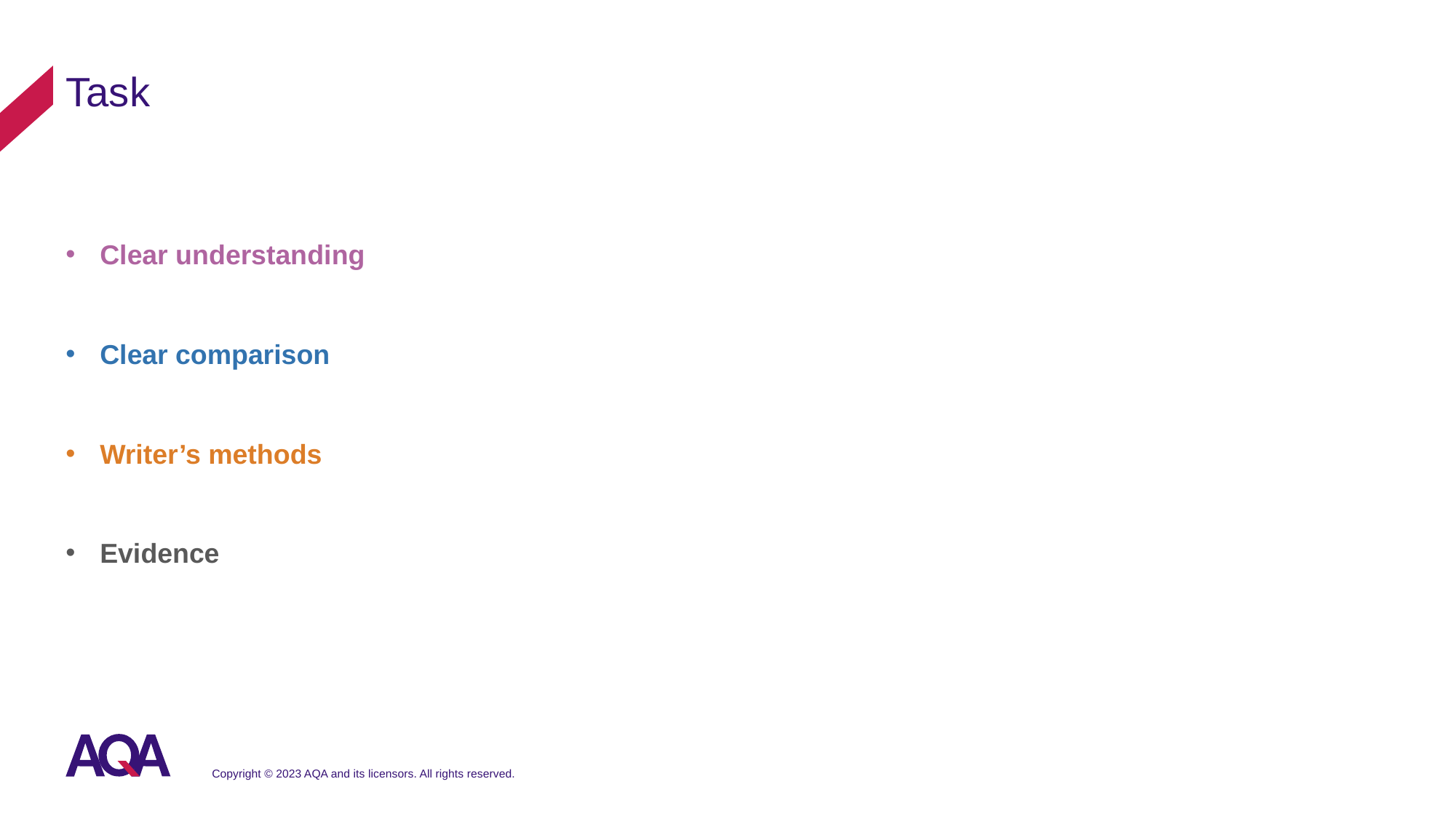

# Task
Clear understanding

Clear comparison

Writer’s methods

Evidence

Copyright © 2023 AQA and its licensors. All rights reserved.